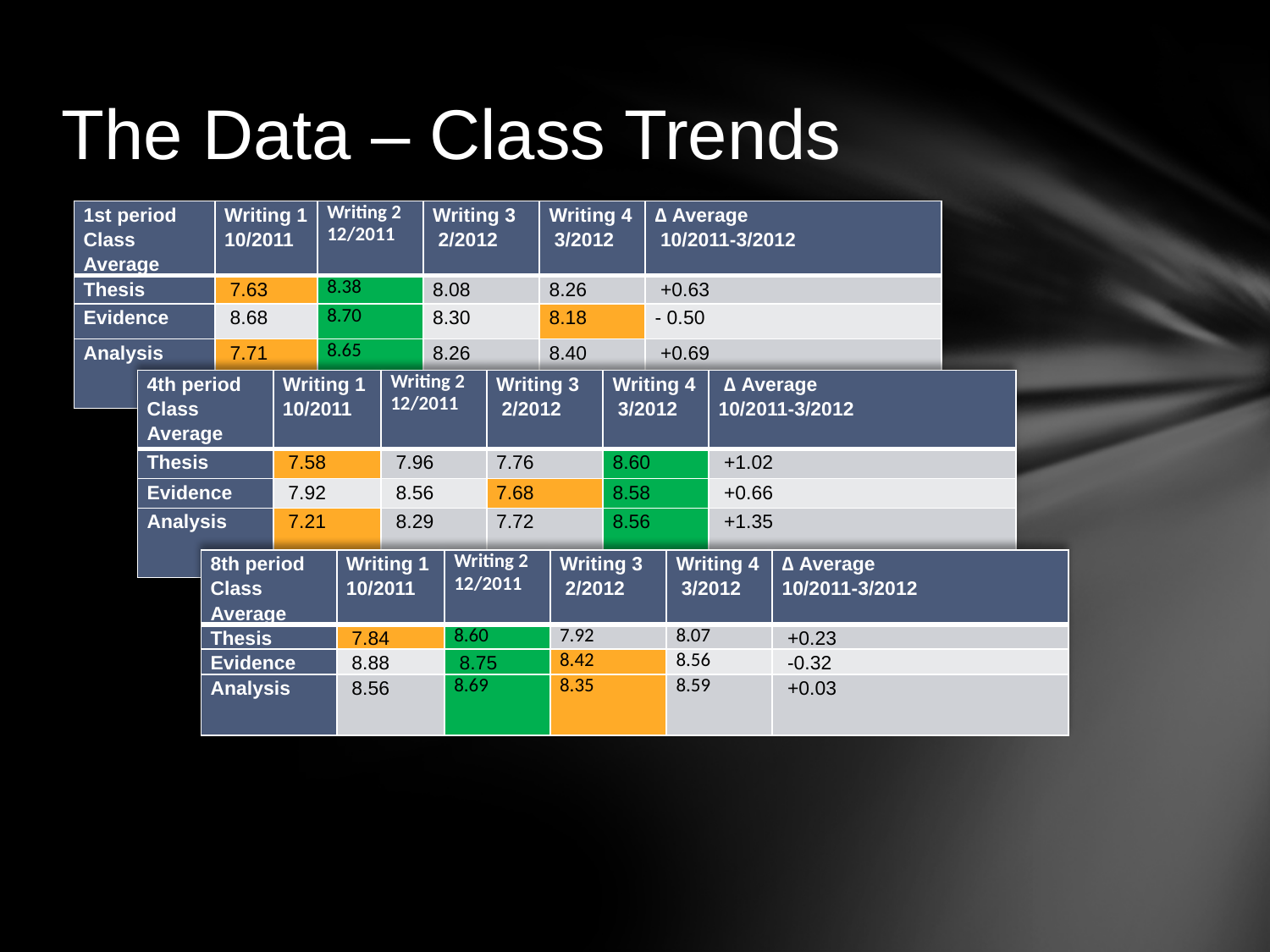

# The Data – Class Trends
| 1st period Class Average | Writing 1 10/2011 | Writing 2 12/2011 | Writing 3 2/2012 | Writing 4 3/2012 | ∆ Average 10/2011-3/2012 |
| --- | --- | --- | --- | --- | --- |
| Thesis | 7.63 | 8.38 | 8.08 | 8.26 | +0.63 |
| Evidence | 8.68 | 8.70 | 8.30 | 8.18 | - 0.50 |
| Analysis | 7.71 | 8.65 | 8.26 | 8.40 | +0.69 |

| 4th period Class Average | Writing 1 10/2011 | Writing 2 12/2011 | Writing 3 2/2012 | Writing 4 3/2012 | ∆ Average 10/2011-3/2012 |
| --- | --- | --- | --- | --- | --- |
| Thesis | 7.58 | 7.96 | 7.76 | 8.60 | +1.02 |
| Evidence | 7.92 | 8.56 | 7.68 | 8.58 | +0.66 |
| Analysis | 7.21 | 8.29 | 7.72 | 8.56 | +1.35 |
| 8th period Class Average | Writing 1 10/2011 | Writing 2 12/2011 | Writing 3 2/2012 | Writing 4 3/2012 | ∆ Average 10/2011-3/2012 |
| --- | --- | --- | --- | --- | --- |
| Thesis | 7.84 | 8.60 | 7.92 | 8.07 | +0.23 |
| Evidence | 8.88 | 8.75 | 8.42 | 8.56 | -0.32 |
| Analysis | 8.56 | 8.69 | 8.35 | 8.59 | +0.03 |